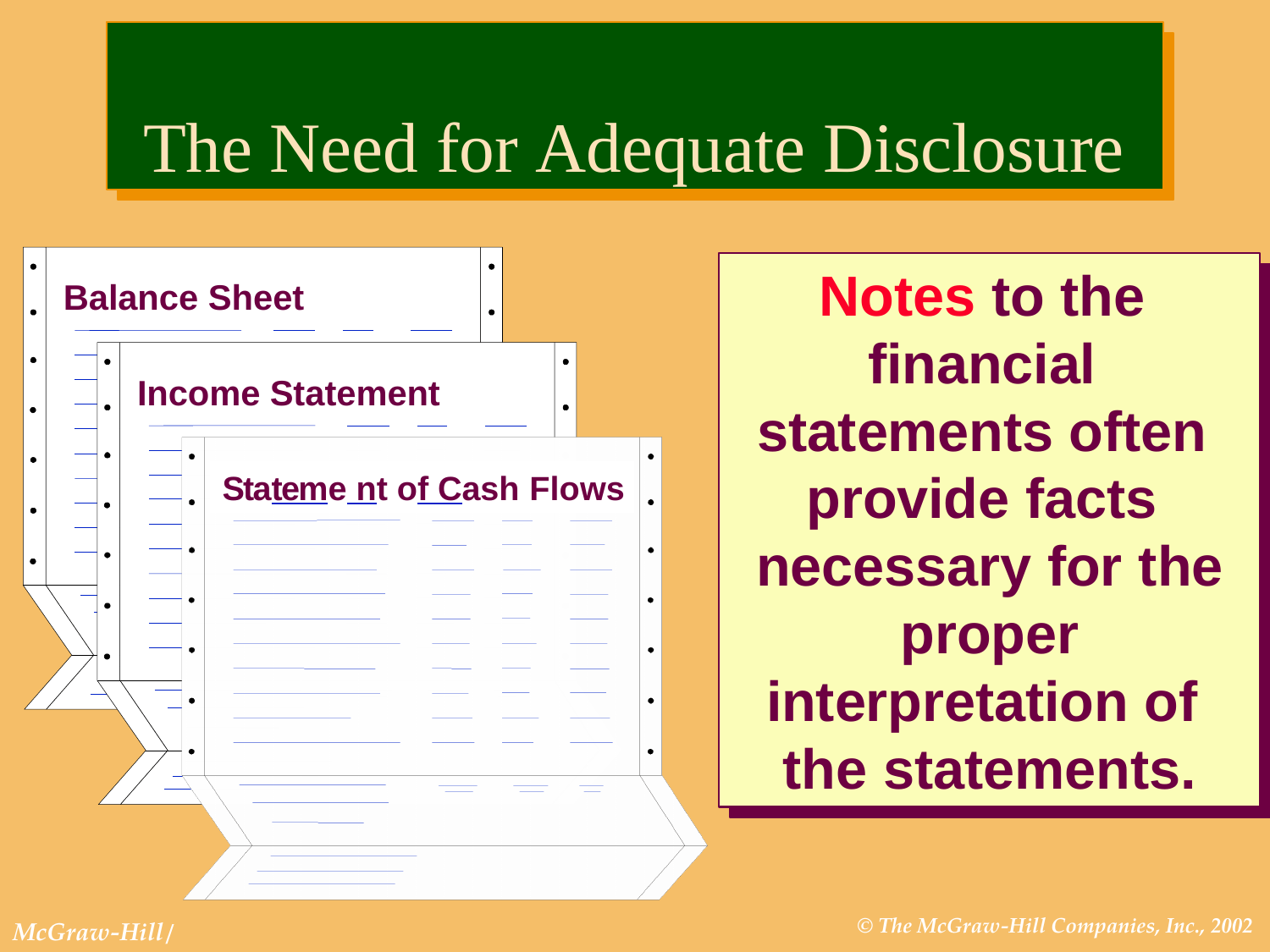

# The Need for Adequate Disclosure

Notes to the  financial  statements often  provide facts  necessary for the  proper  interpretation of  the statements.

Balance Sheet
Income Statement

Stateme nt of Cash Flows
© The McGraw-Hill Companies, Inc., 2002
McGraw-Hill/Irwin